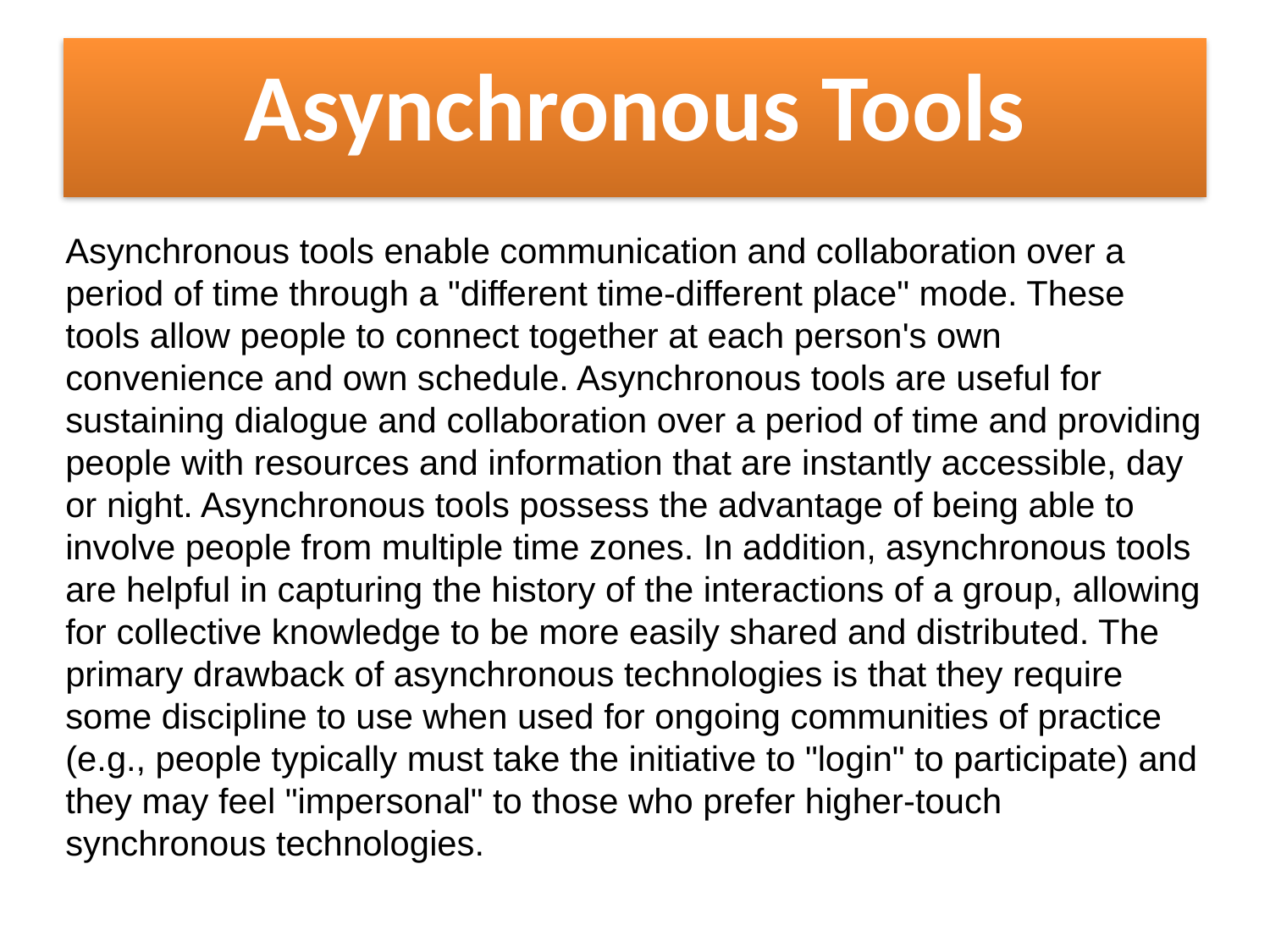

# Asynchronous Tools
Asynchronous tools enable communication and collaboration over a period of time through a "different time-different place" mode. These tools allow people to connect together at each person's own convenience and own schedule. Asynchronous tools are useful for sustaining dialogue and collaboration over a period of time and providing people with resources and information that are instantly accessible, day or night. Asynchronous tools possess the advantage of being able to involve people from multiple time zones. In addition, asynchronous tools are helpful in capturing the history of the interactions of a group, allowing for collective knowledge to be more easily shared and distributed. The primary drawback of asynchronous technologies is that they require some discipline to use when used for ongoing communities of practice (e.g., people typically must take the initiative to "login" to participate) and they may feel "impersonal" to those who prefer higher-touch synchronous technologies.